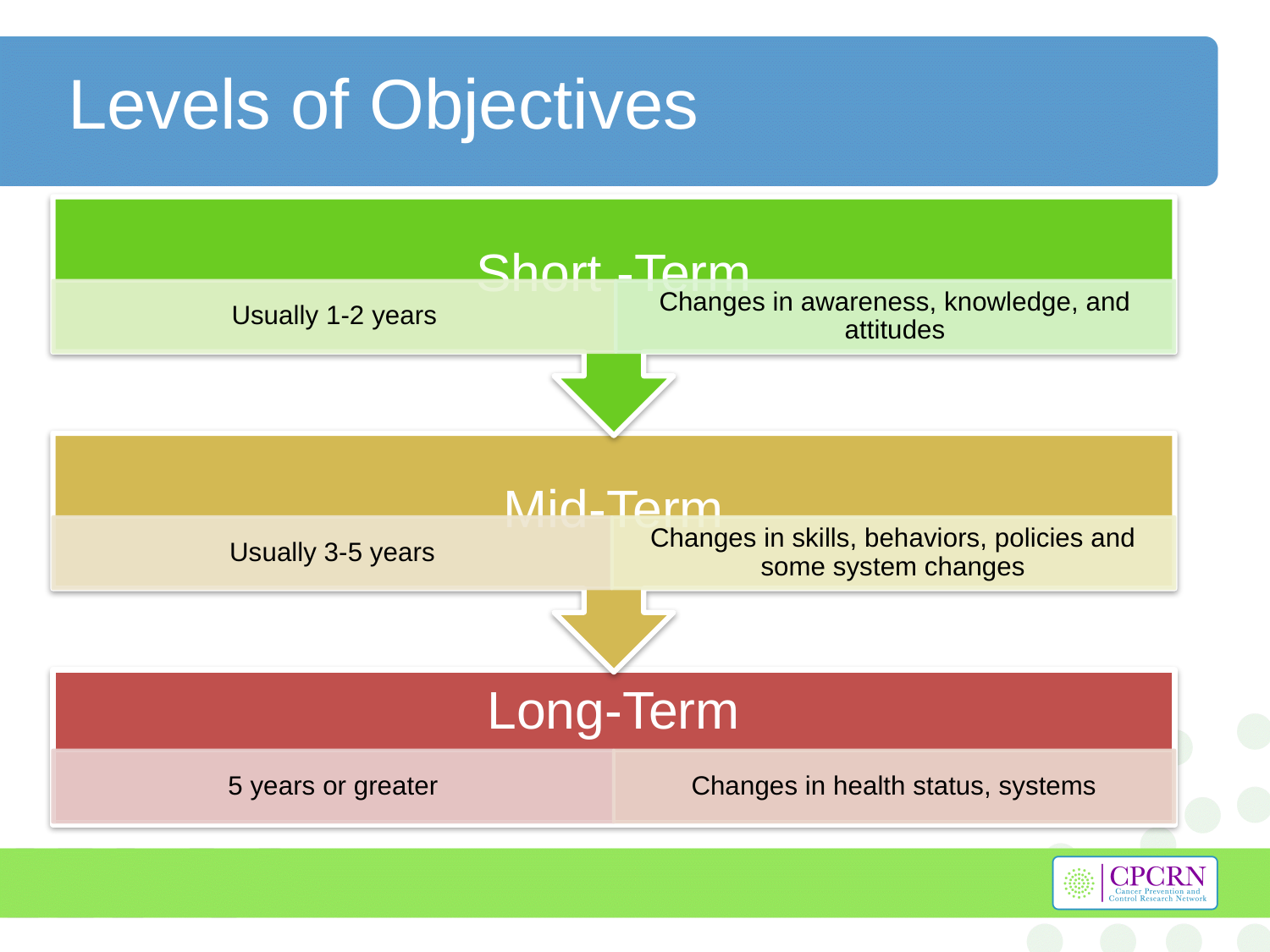

# Levels of Objectives
Long-Term
5 years or greater
Changes in health status, systems
Mid-Term
Usually 3-5 years
Changes in skills, behaviors, policies and some system changes
Short -Term
Usually 1-2 years
Changes in awareness, knowledge, and attitudes